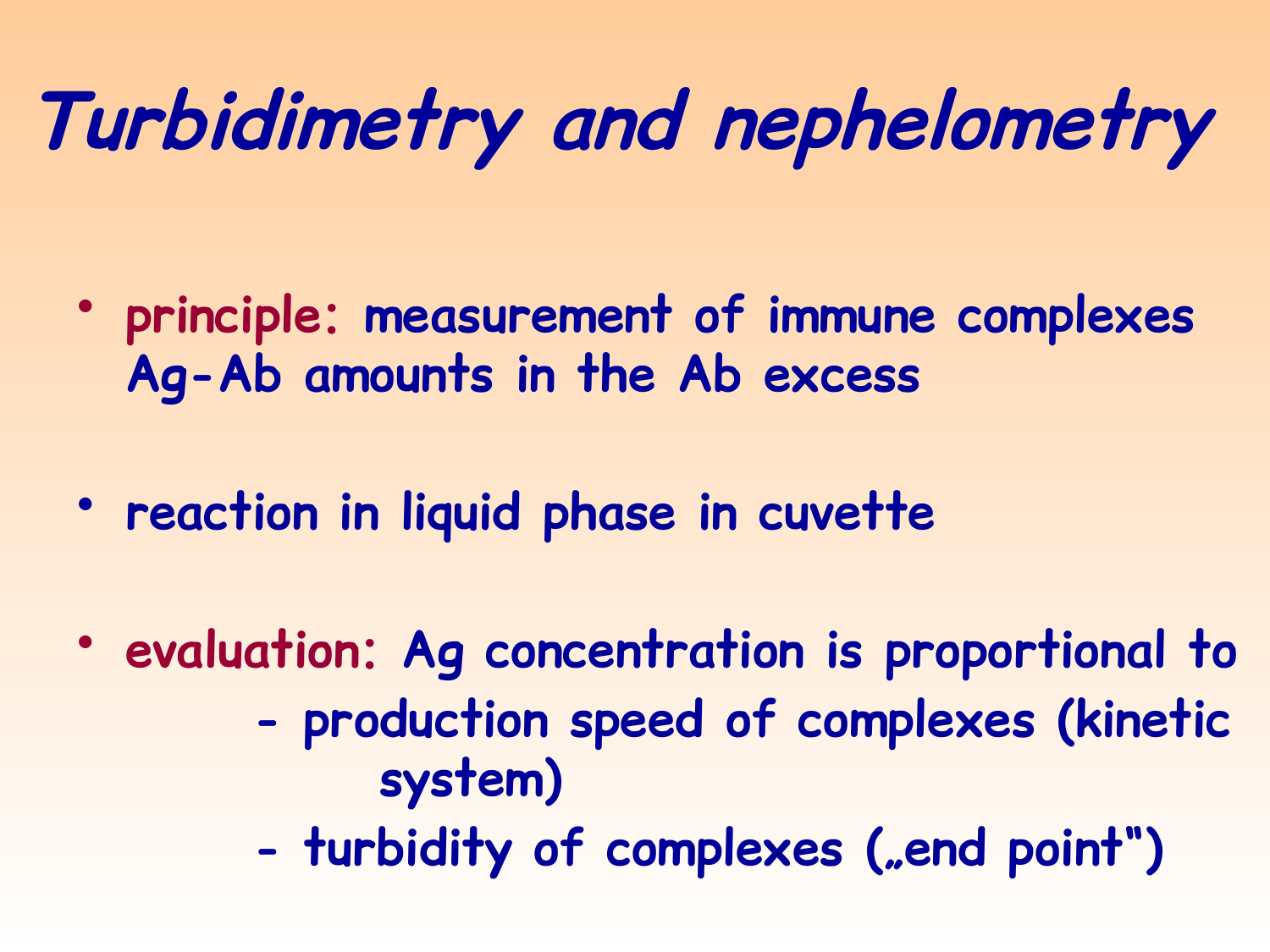

# Turbidimetry and nephelometry
principle: measurement of immune complexes Ag-Ab amounts in the Ab excess

reaction in liquid phase in cuvette

evaluation: Ag concentration is proportional to
		- production speed of complexes (kinetic 		system)
		- turbidity of complexes („end point“)